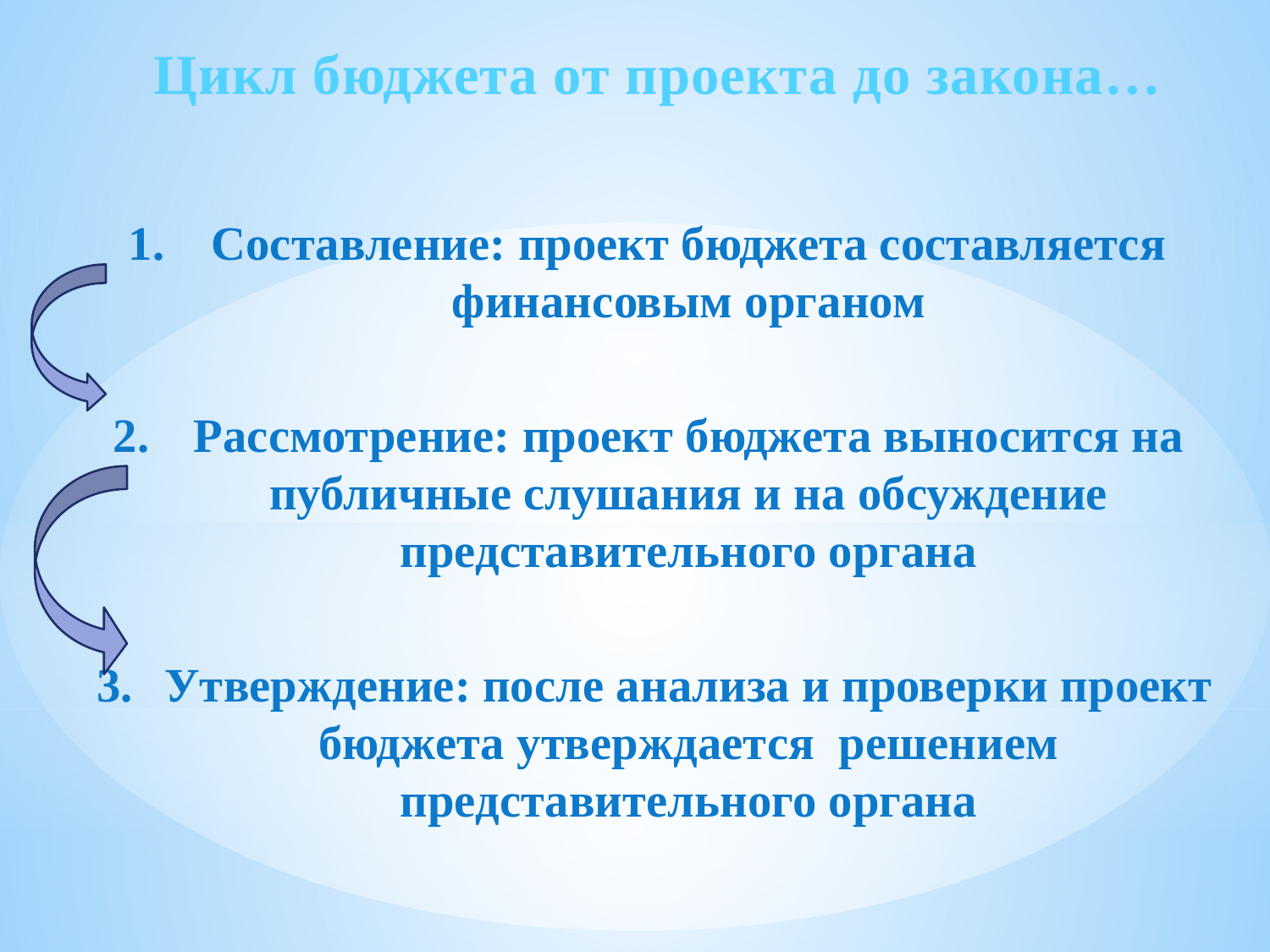

Цикл бюджета от проекта до закона…
Составление: проект бюджета составляется финансовым органом

Рассмотрение: проект бюджета выносится на публичные слушания и на обсуждение представительного органа

Утверждение: после анализа и проверки проект бюджета утверждается  решением представительного органа